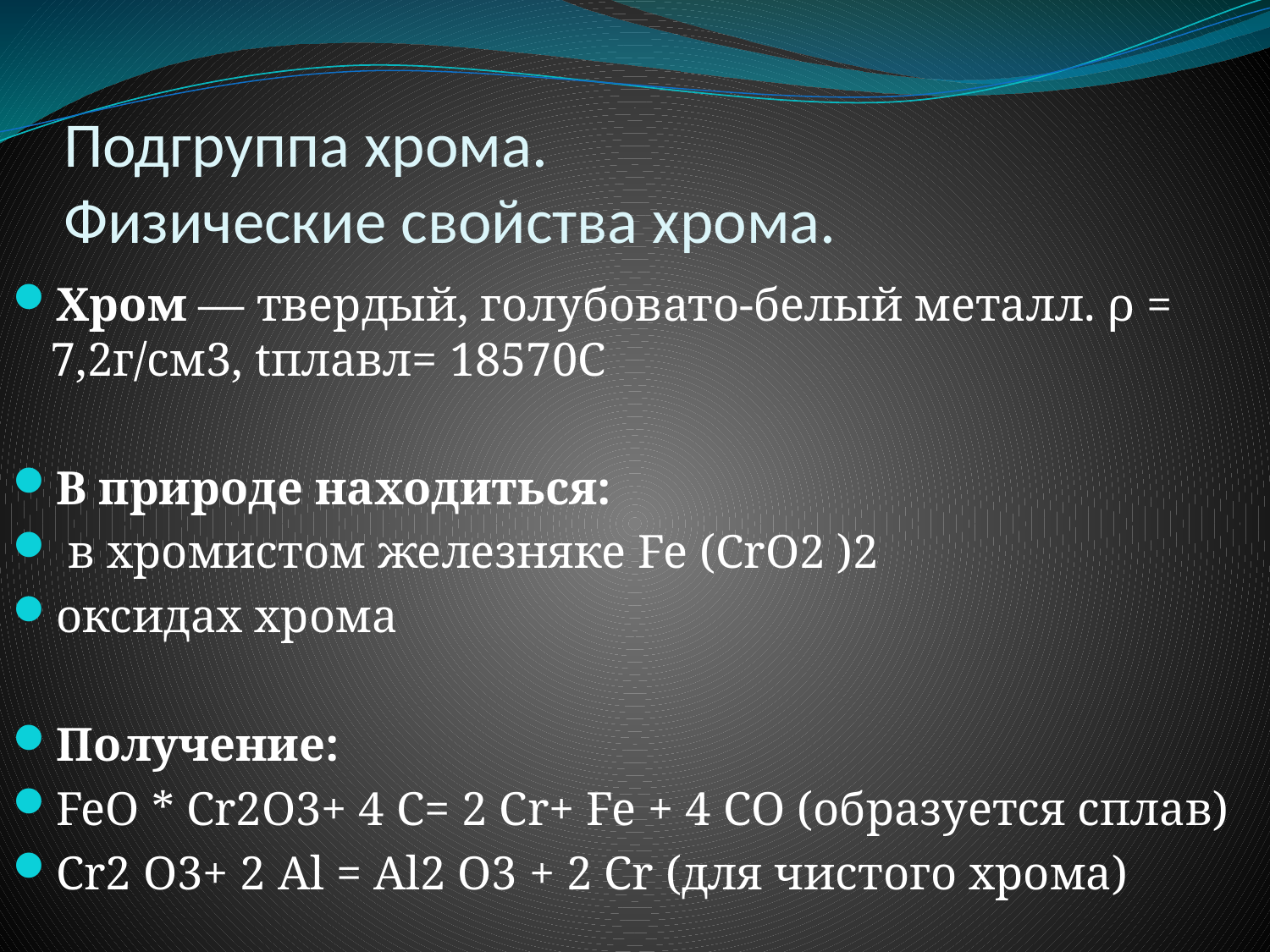

# Подгруппа хрома. Физические свойства хрома.
Хром — твердый, голубовато-белый металл. ρ = 7,2г/см3, tплавл= 18570С

В природе находиться:
 в хромистом железняке Fe (CrO2 )2
оксидах хрома

Получение:
FeO * Cr2O3+ 4 C= 2 Cr+ Fe + 4 CO (образуется сплав)
Cr2 O3+ 2 Al = Al2 O3 + 2 Cr (для чистого хрома)